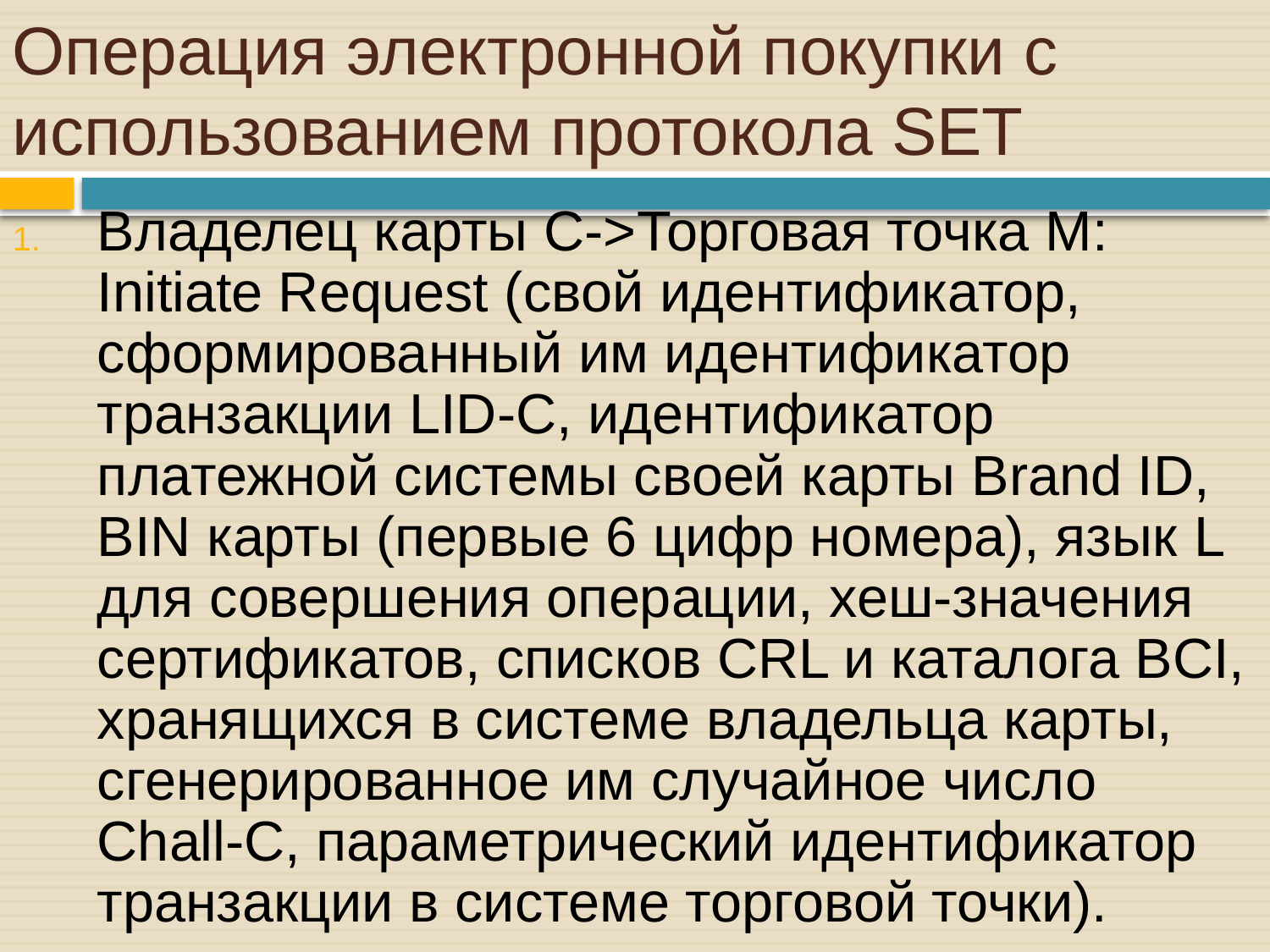

# Операция электронной покупки с использованием протокола SET
Владелец карты C->Торговая точка M: Initiate Request (свой идентификатор, сформированный им идентификатор транзакции LID-C, идентификатор платежной системы своей карты Brand ID, BIN карты (первые 6 цифр номера), язык L для совершения операции, хеш-значения сертификатов, списков CRL и каталога BCI, хранящихся в системе владельца карты, сгенерированное им случайное число Chall-C, параметрический идентификатор транзакции в системе торговой точки).